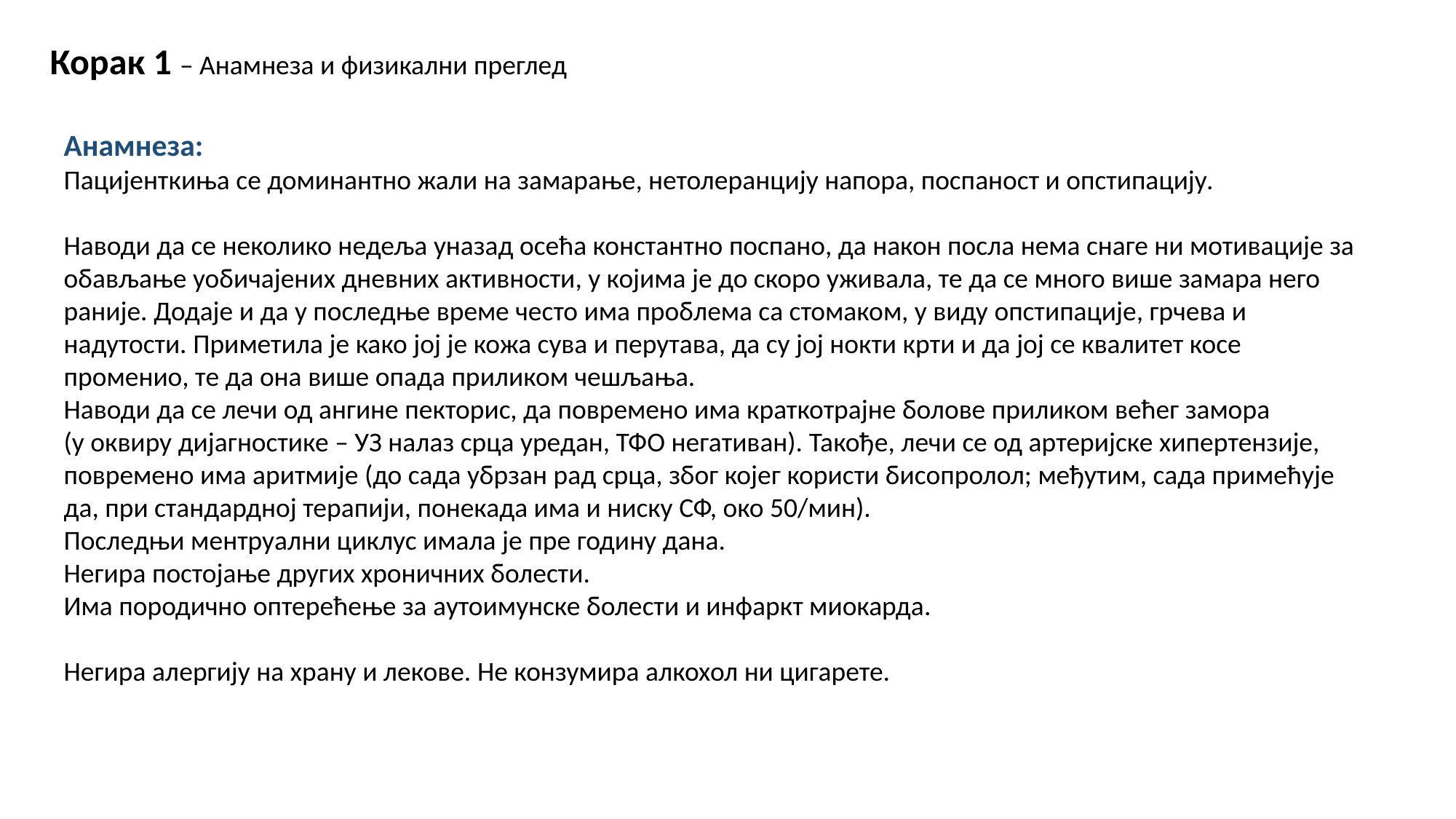

Корак 1 – Анамнеза и физикални преглед
Анамнеза:
Пацијенткиња се доминантно жали на замарање, нетолеранцију напора, поспаност и опстипацију.

Наводи да се неколико недеља уназад осећа константно поспано, да након посла нема снаге ни мотивације за
обављање уобичајених дневних активности, у којима је до скоро уживала, те да се много више замара него раније. Додаје и да у последње време често има проблема са стомаком, у виду опстипације, грчева и надутости. Приметила је како јој је кожа сува и перутава, да су јој нокти крти и да јој се квалитет косе променио, те да она више опада приликом чешљања.
Наводи да се лечи од ангине пекторис, да повремено има краткотрајне болове приликом већег замора
(у оквиру дијагностике – УЗ налаз срца уредан, ТФО негативан). Такође, лечи се од артеријске хипертензије, повремено има аритмије (до сада убрзан рад срца, због којег користи бисопролол; међутим, сада примећује да, при стандардној терапији, понекада има и ниску СФ, око 50/мин).
Последњи ментруални циклус имала је пре годину дана.
Негира постојање других хроничних болести.
Има породично оптерећење за аутоимунске болести и инфаркт миокарда.

Негира алергију на храну и лекове. Не конзумира алкохол ни цигарете.